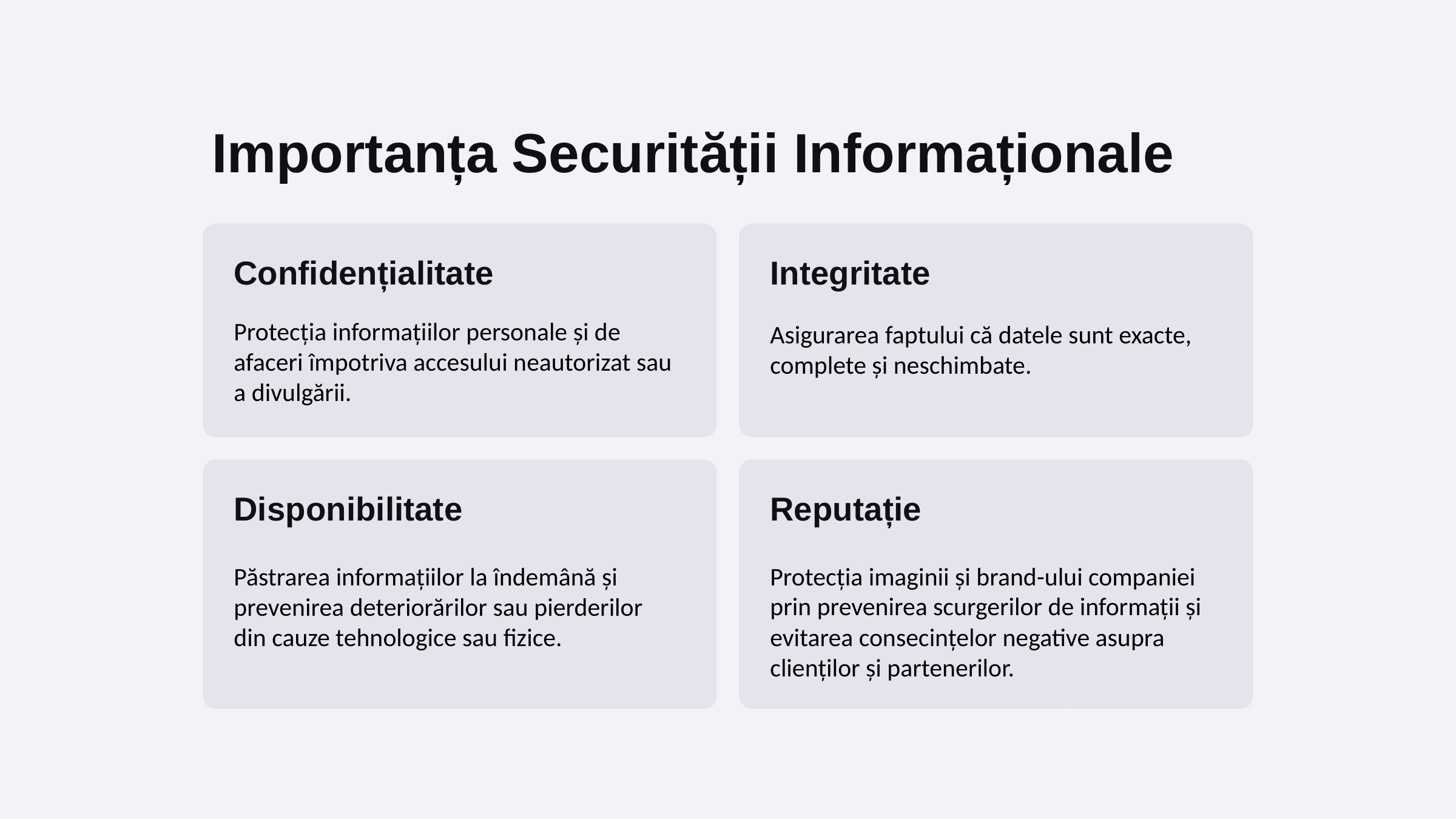

Importanța Securității Informaționale

Confidențialitate
Integritate
Protecția informațiilor personale și de afaceri împotriva accesului neautorizat sau a divulgării.
Asigurarea faptului că datele sunt exacte, complete și neschimbate.

Disponibilitate
Reputație
Protecția imaginii și brand-ului companiei prin prevenirea scurgerilor de informații și evitarea consecințelor negative asupra clienților și partenerilor.
Păstrarea informațiilor la îndemână și prevenirea deteriorărilor sau pierderilor din cauze tehnologice sau fizice.